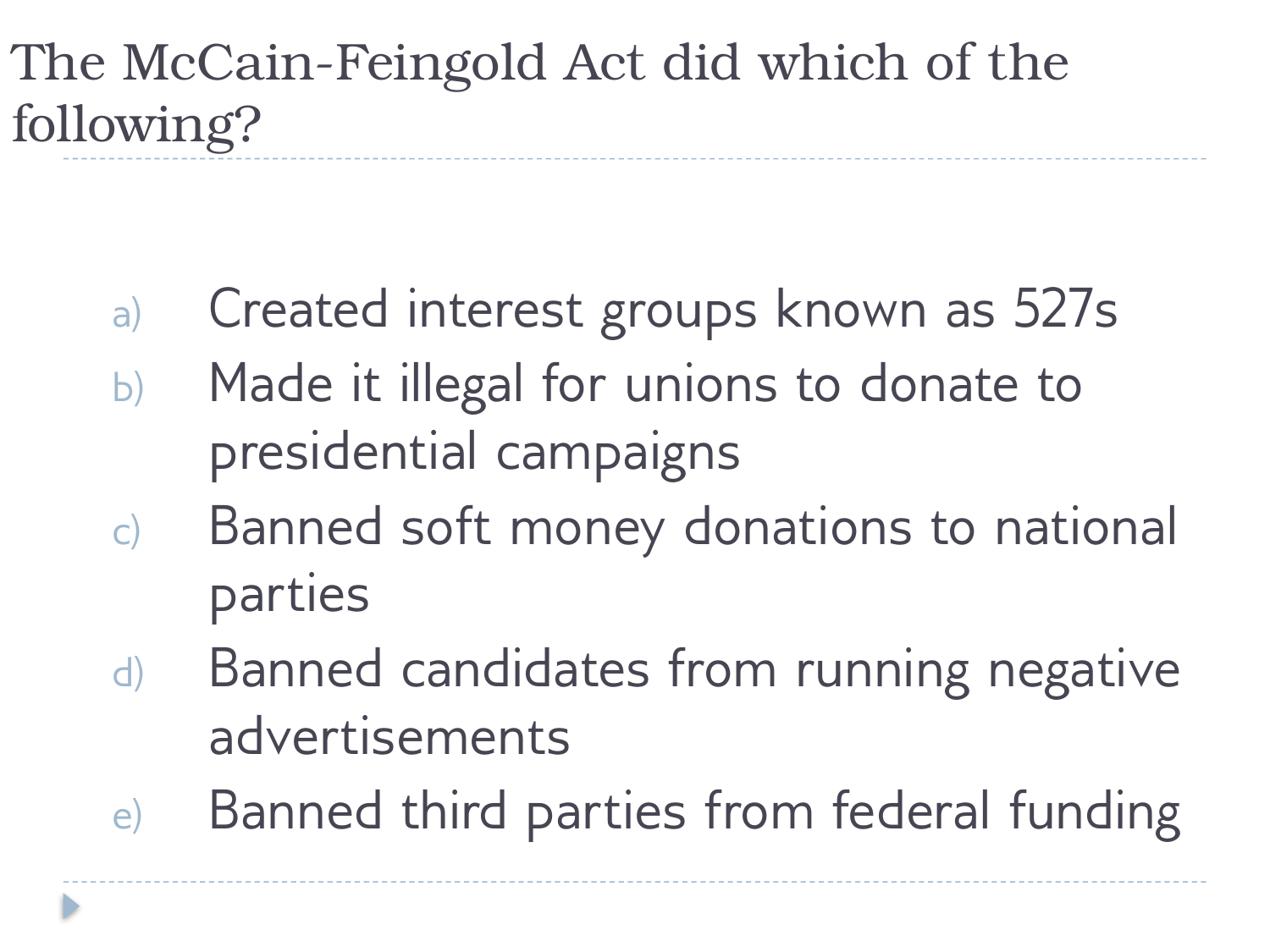

# The McCain-Feingold Act did which of the following?

Created interest groups known as 527s
Made it illegal for unions to donate to presidential campaigns
Banned soft money donations to national parties
Banned candidates from running negative advertisements
Banned third parties from federal funding